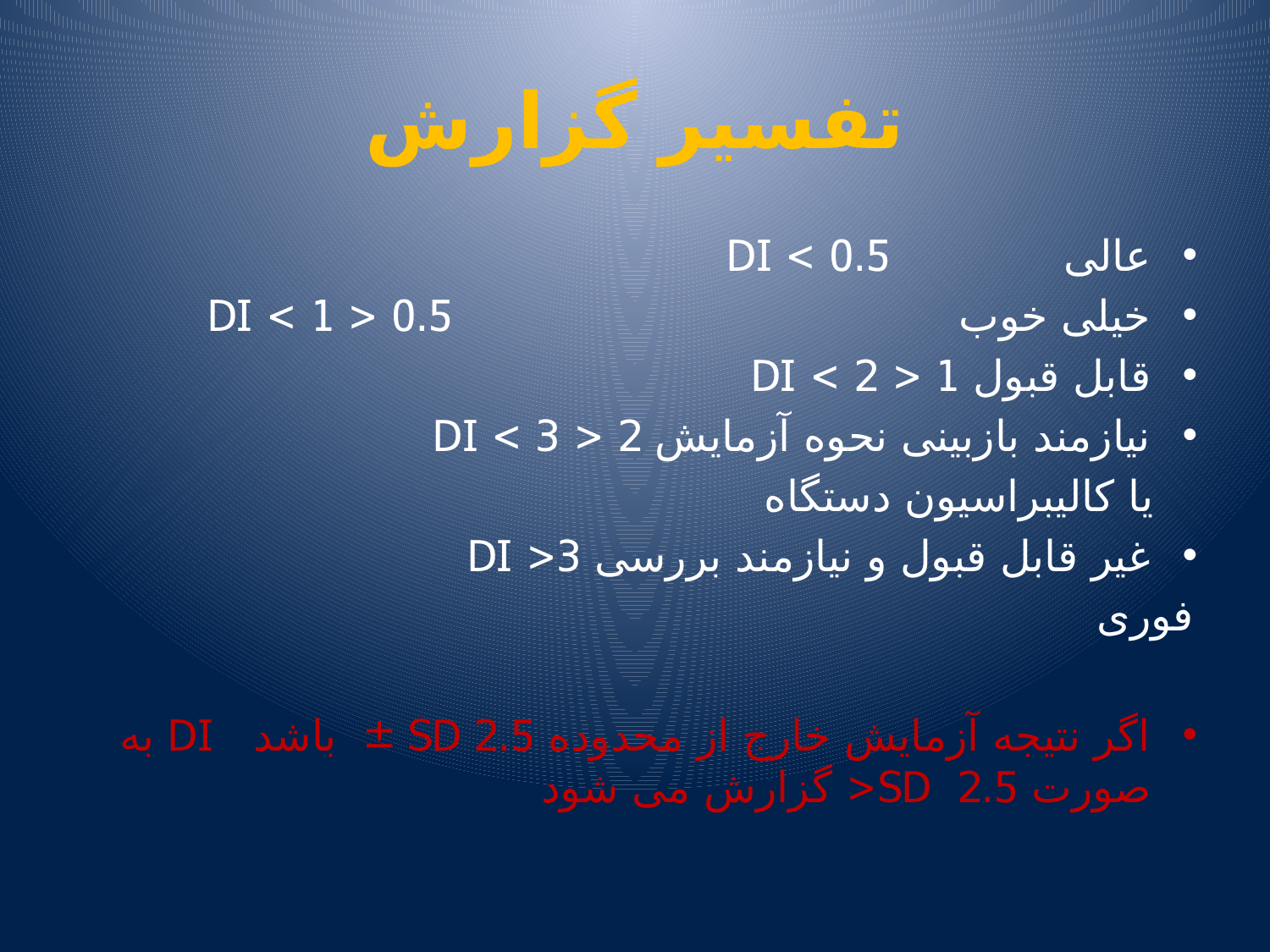

# تفسير گزارش
عالی             DI < 0.5
خيلی خوب                                      0.5 < DI < 1
قابل قبول 1 < DI < 2
نيازمند بازبينی نحوه آزمايش 2 < DI < 3
   يا کاليبراسيون دستگاه
غير قابل قبول و نيازمند بررسی DI >3
فوری

اگر نتيجه آزمايش خارج از محدوده 2.5 SD ±  باشد   DI به صورت SD  2.5< گزارش می شود